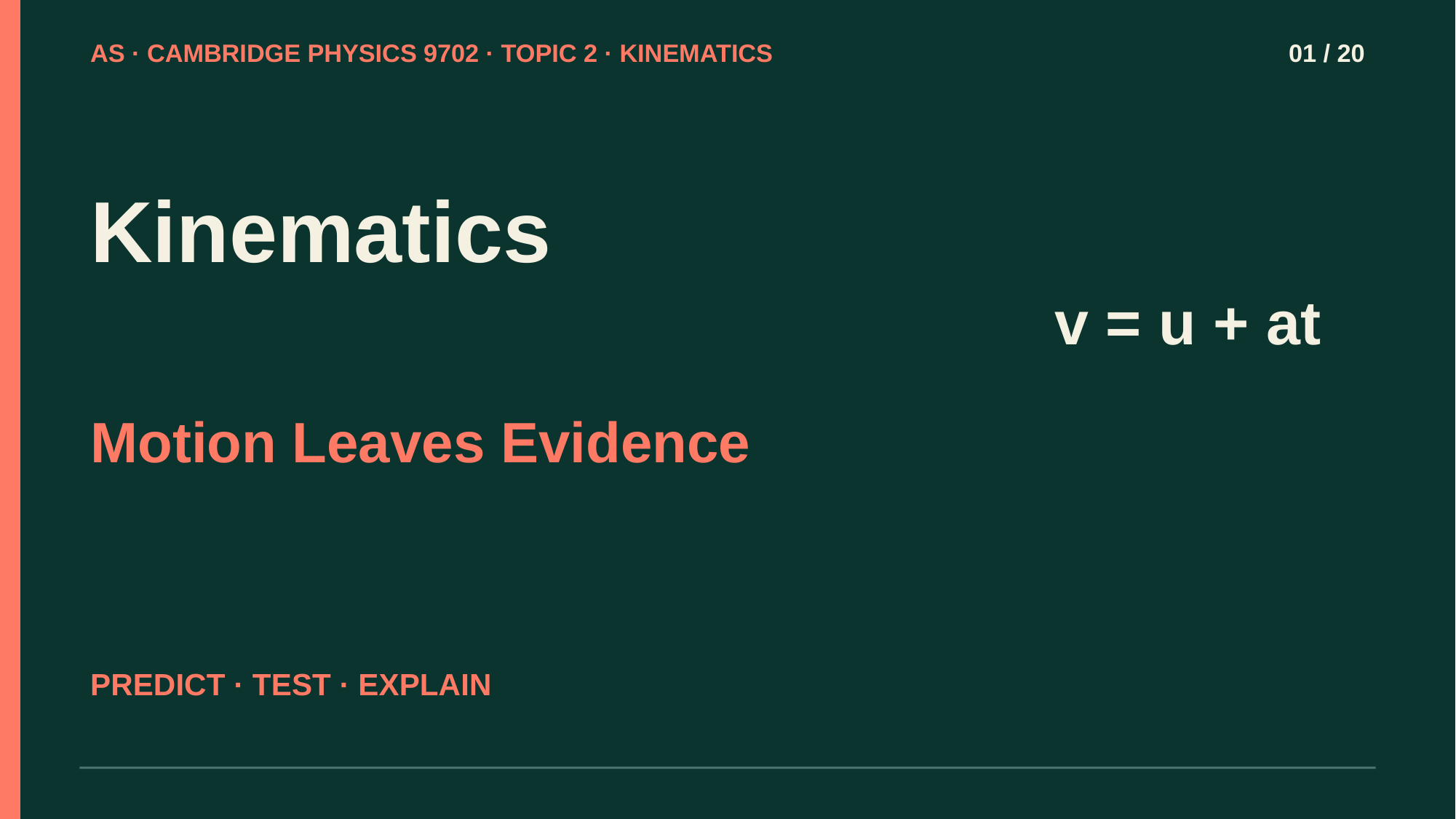

AS · CAMBRIDGE PHYSICS 9702 · TOPIC 2 · KINEMATICS
01 / 20
Kinematics
v = u + at
Motion Leaves Evidence
PREDICT · TEST · EXPLAIN